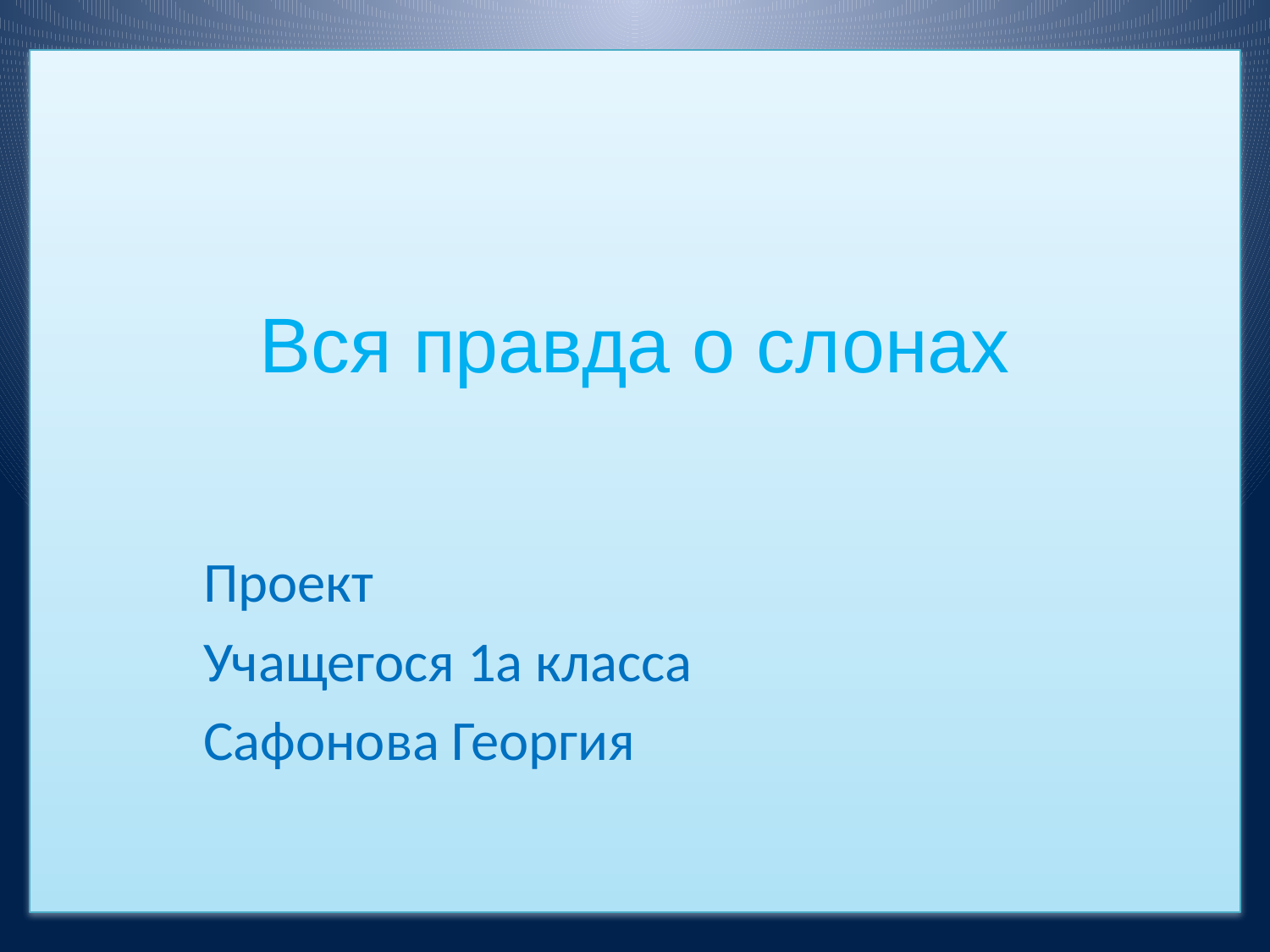

# Вся правда о слонах
Проект
Учащегося 1а класса
Сафонова Георгия